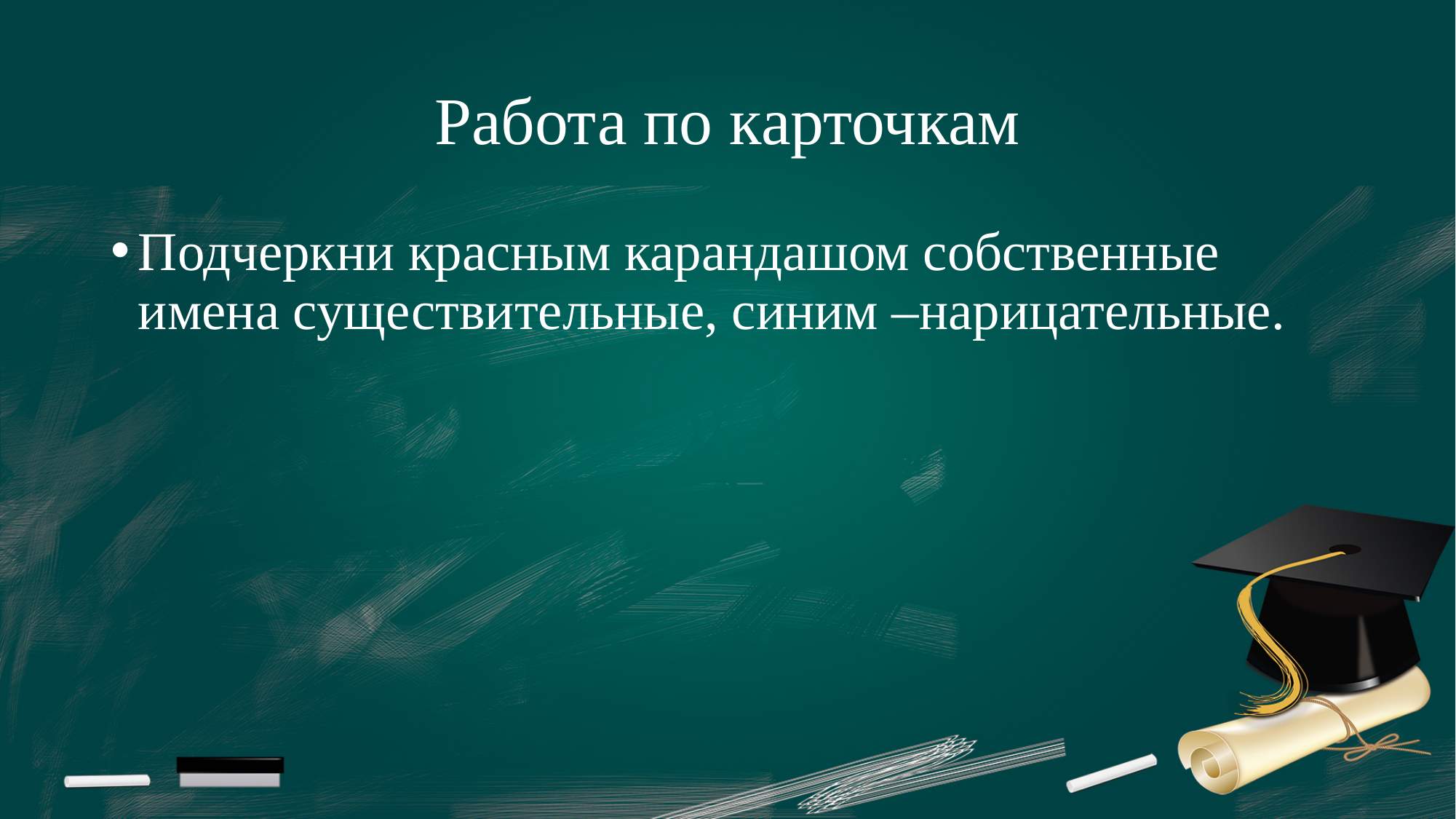

# Работа по карточкам
Подчеркни красным карандашом собственные имена существительные, синим –нарицательные.